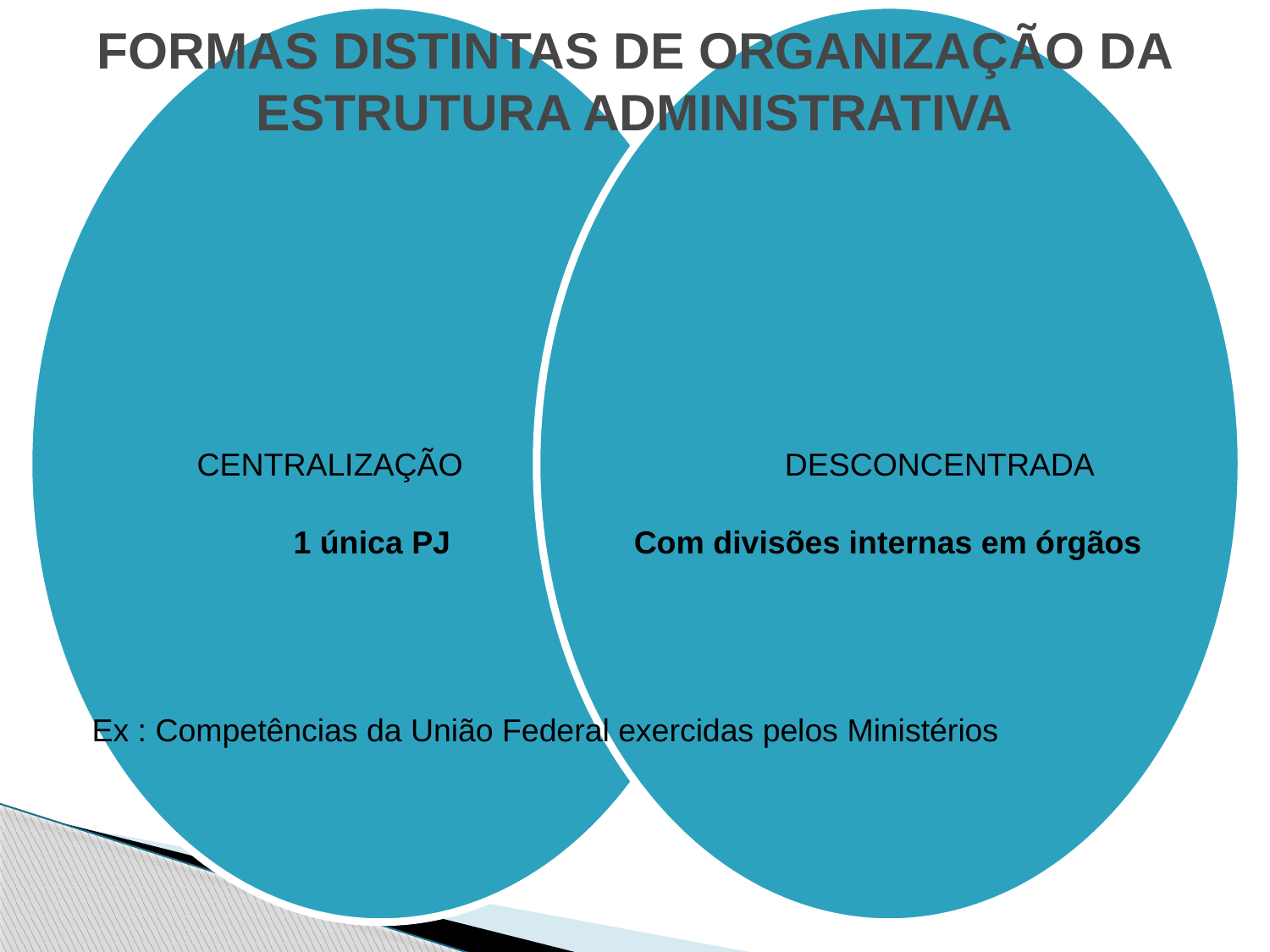

CENTRALIZAÇÃO
DESCONCENTRADA
# FORMAS DISTINTAS DE ORGANIZAÇÃO DA ESTRUTURA ADMINISTRATIVA
1 única PJ
Com divisões internas em órgãos
Ex : Competências da União Federal exercidas pelos Ministérios